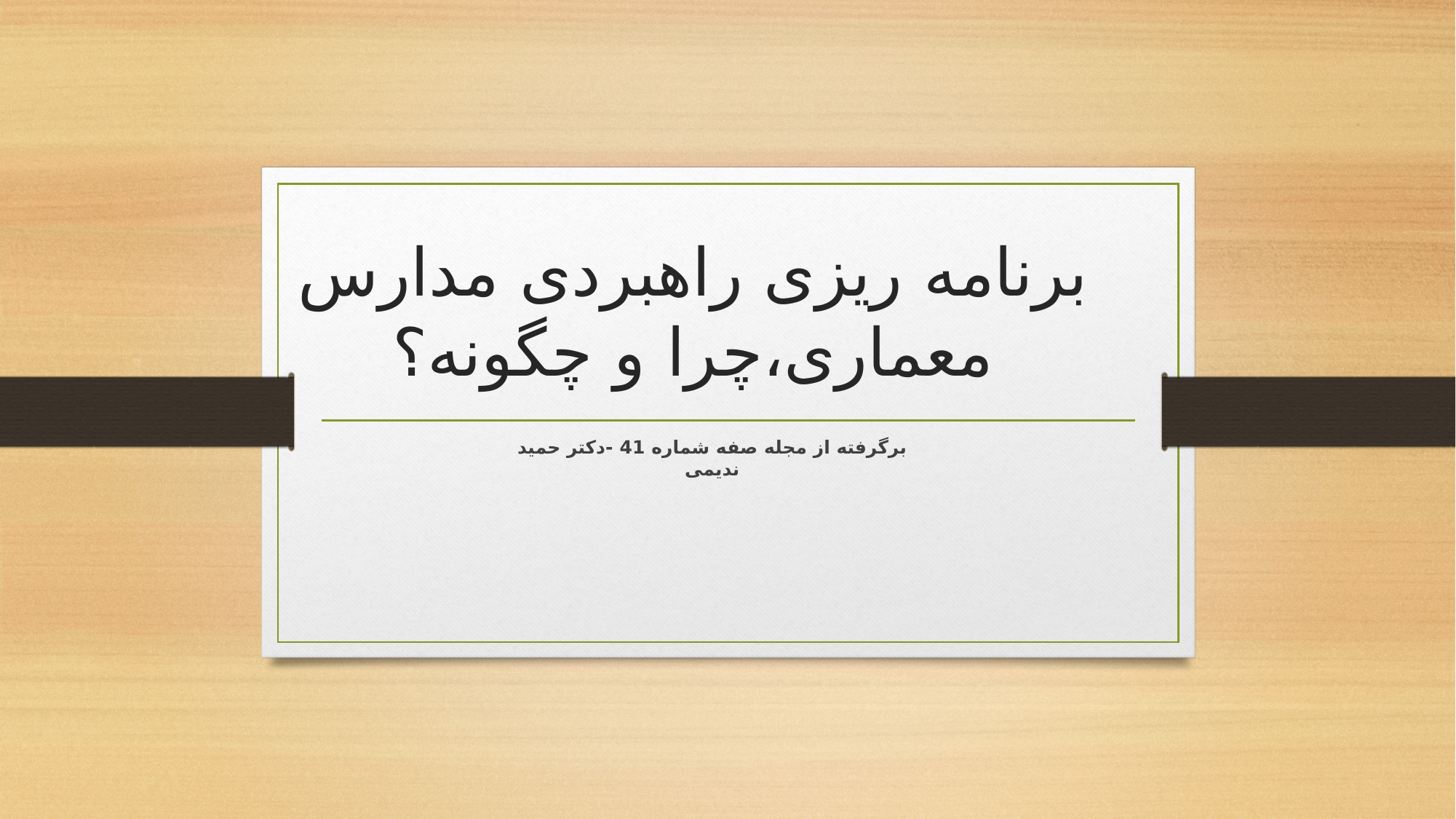

# برنامه ریزی راهبردی مدارس معماری،چرا و چگونه؟

برگرفته از مجله صفه شماره 41 -دکتر حمید ندیمی